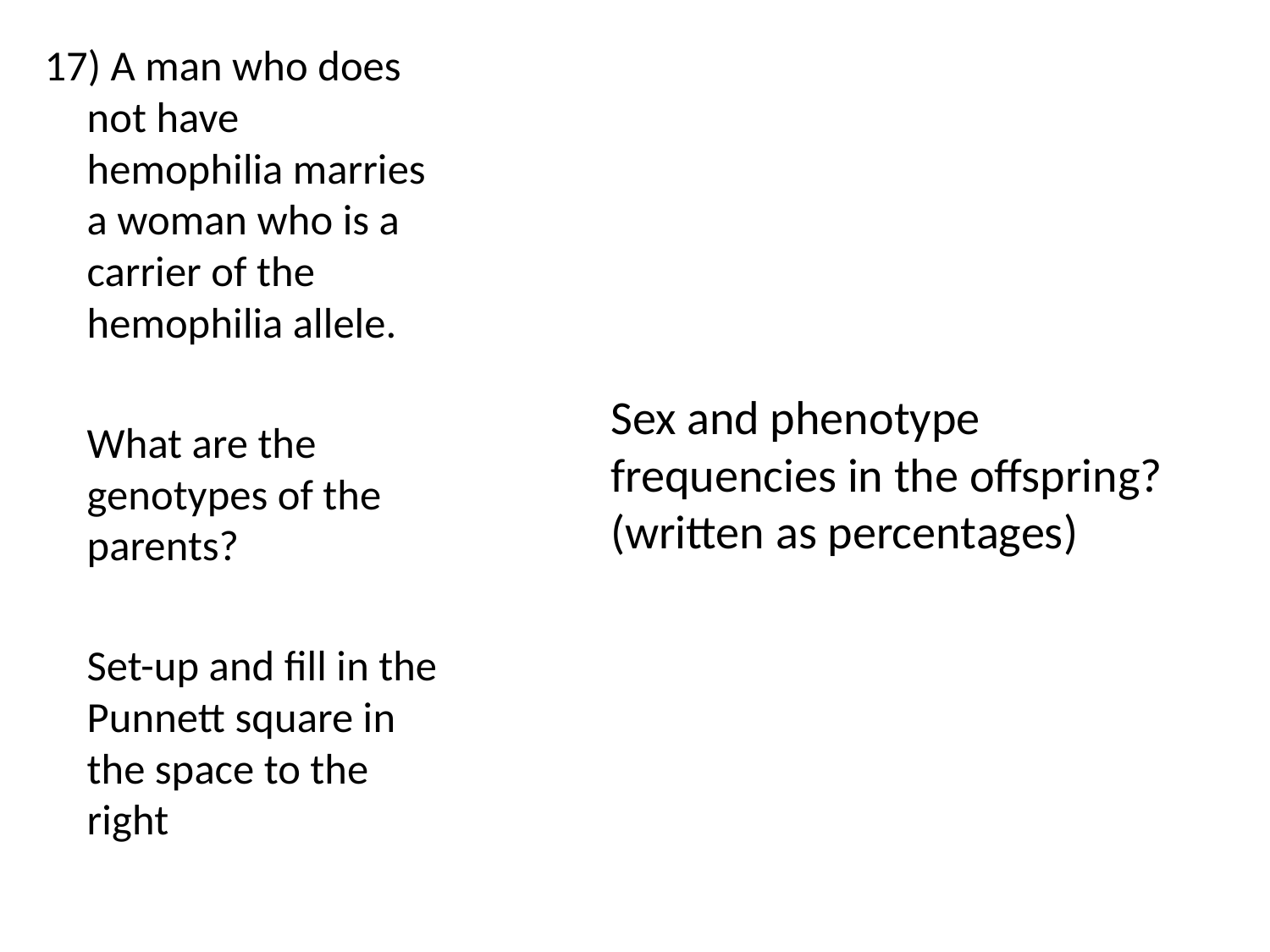

17) A man who does not have hemophilia marries a woman who is a carrier of the hemophilia allele.

	What are the genotypes of the parents?

	Set-up and fill in the Punnett square in the space to the right
	Sex and phenotype frequencies in the offspring? (written as percentages)